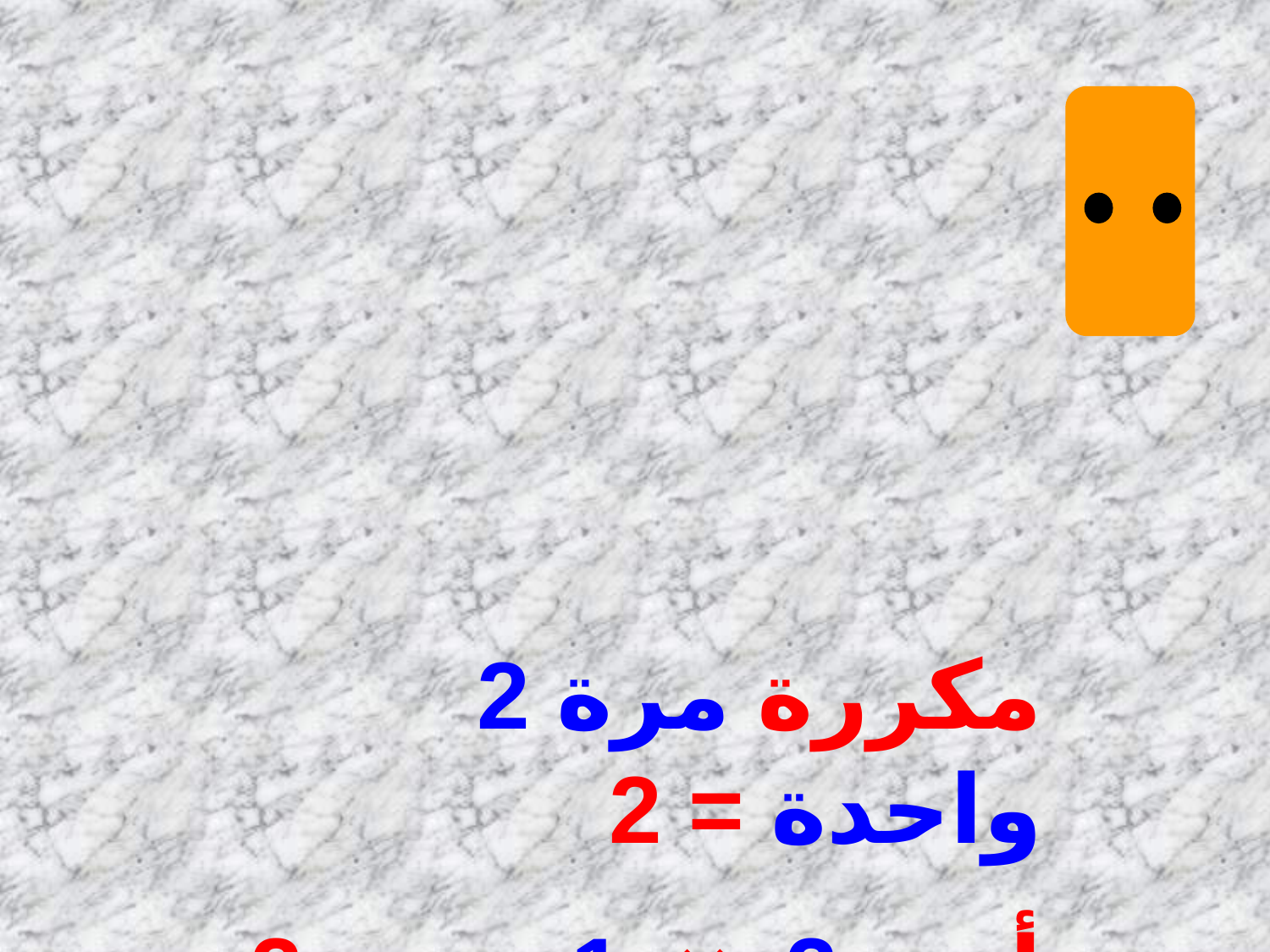

2 مكررة مرة واحدة = 2
أي : 2  ×  1       = 2